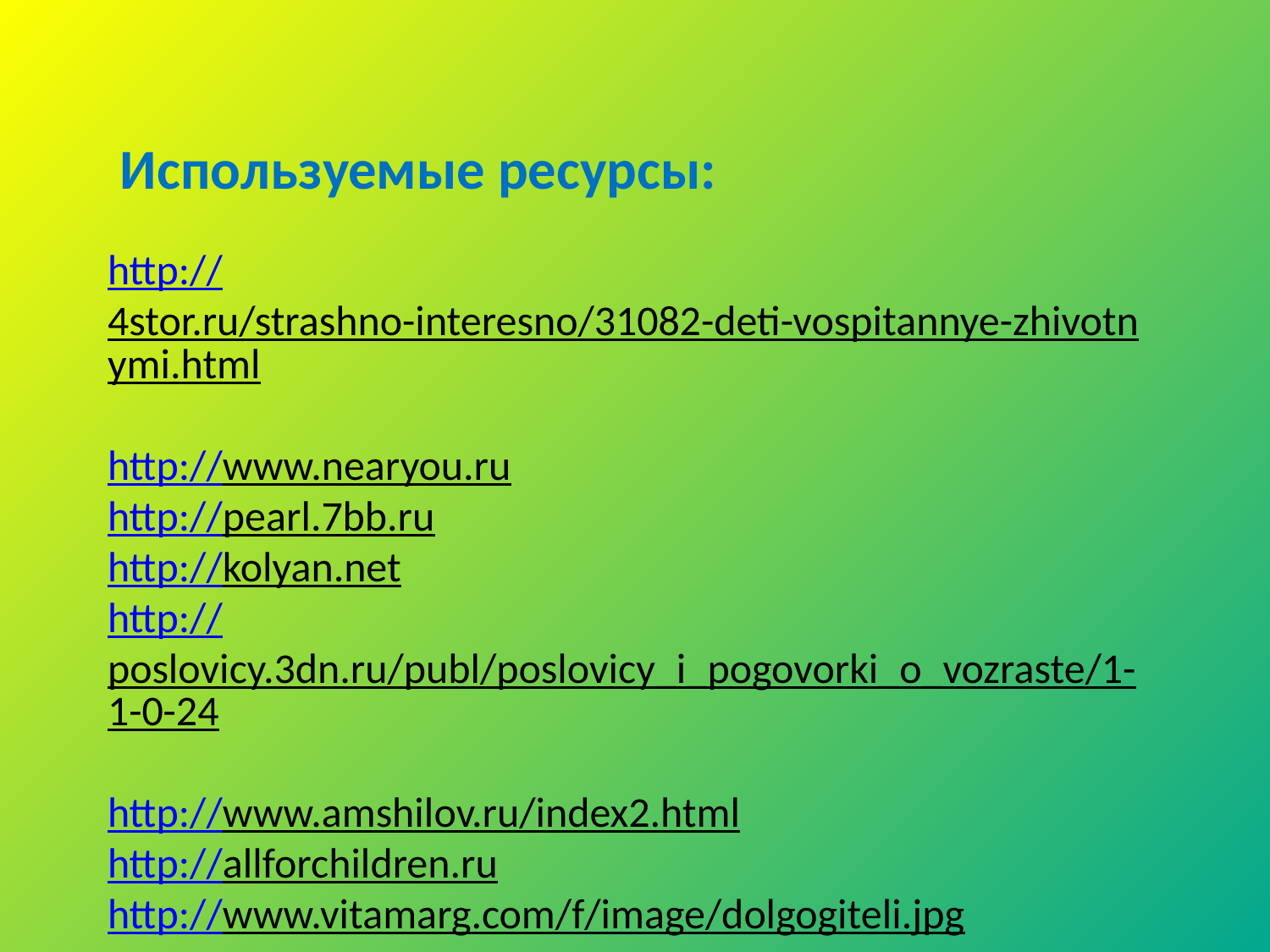

Используемые ресурсы:
# http://4stor.ru/strashno-interesno/31082-deti-vospitannye-zhivotnymi.html http://www.nearyou.ru http://pearl.7bb.ru http://kolyan.net http://poslovicy.3dn.ru/publ/poslovicy_i_pogovorki_o_vozraste/1-1-0-24 http://www.amshilov.ru/index2.html http://allforchildren.ru http://www.vitamarg.com/f/image/dolgogiteli.jpg